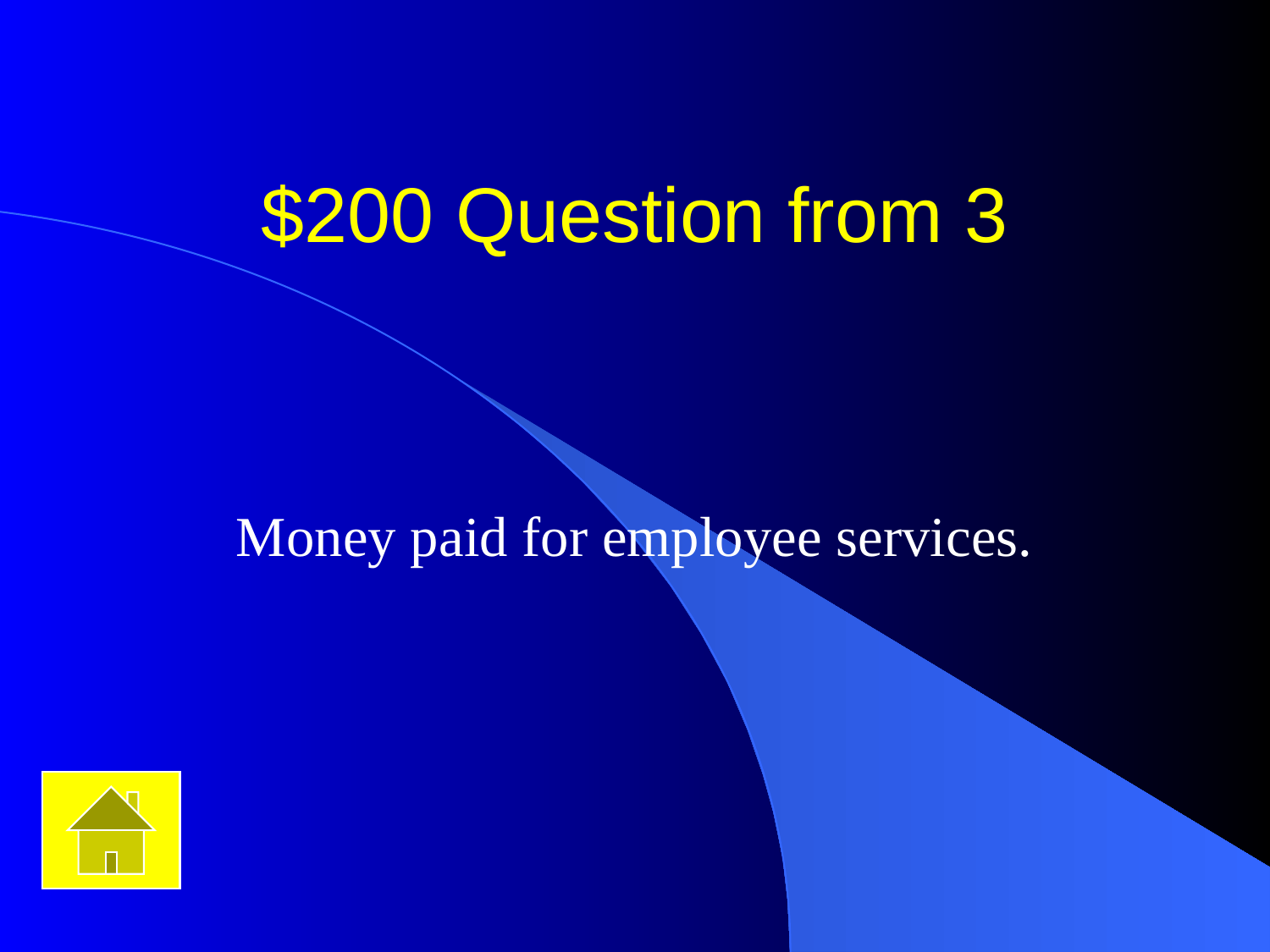

# $200 Question from 3
Money paid for employee services.